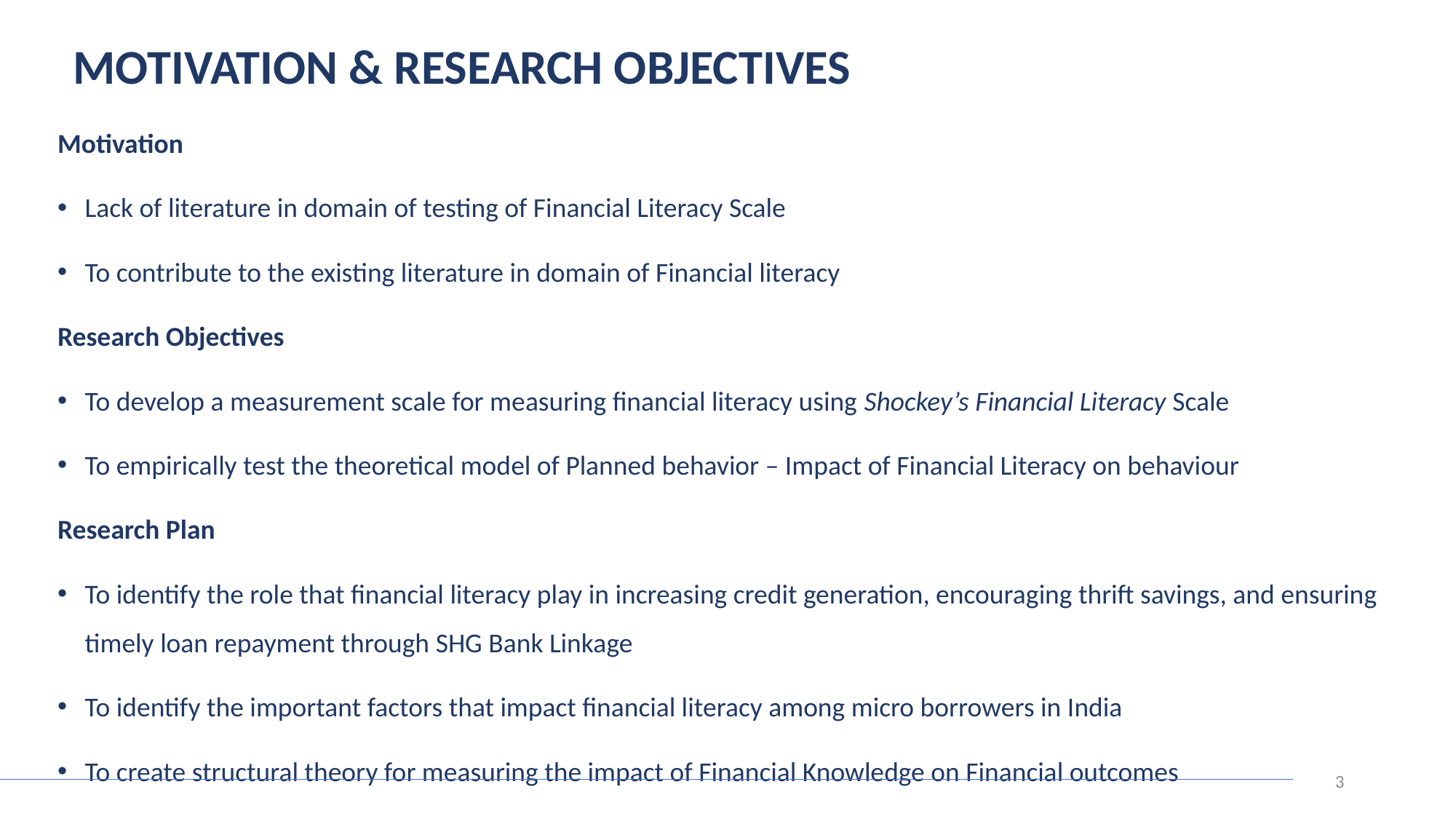

# MOTIVATION & RESEARCH OBJECTIVES
Motivation
Lack of literature in domain of testing of Financial Literacy Scale
To contribute to the existing literature in domain of Financial literacy
Research Objectives
To develop a measurement scale for measuring financial literacy using Shockey’s Financial Literacy Scale
To empirically test the theoretical model of Planned behavior – Impact of Financial Literacy on behaviour
Research Plan
To identify the role that financial literacy play in increasing credit generation, encouraging thrift savings, and ensuring timely loan repayment through SHG Bank Linkage
To identify the important factors that impact financial literacy among micro borrowers in India
To create structural theory for measuring the impact of Financial Knowledge on Financial outcomes
3